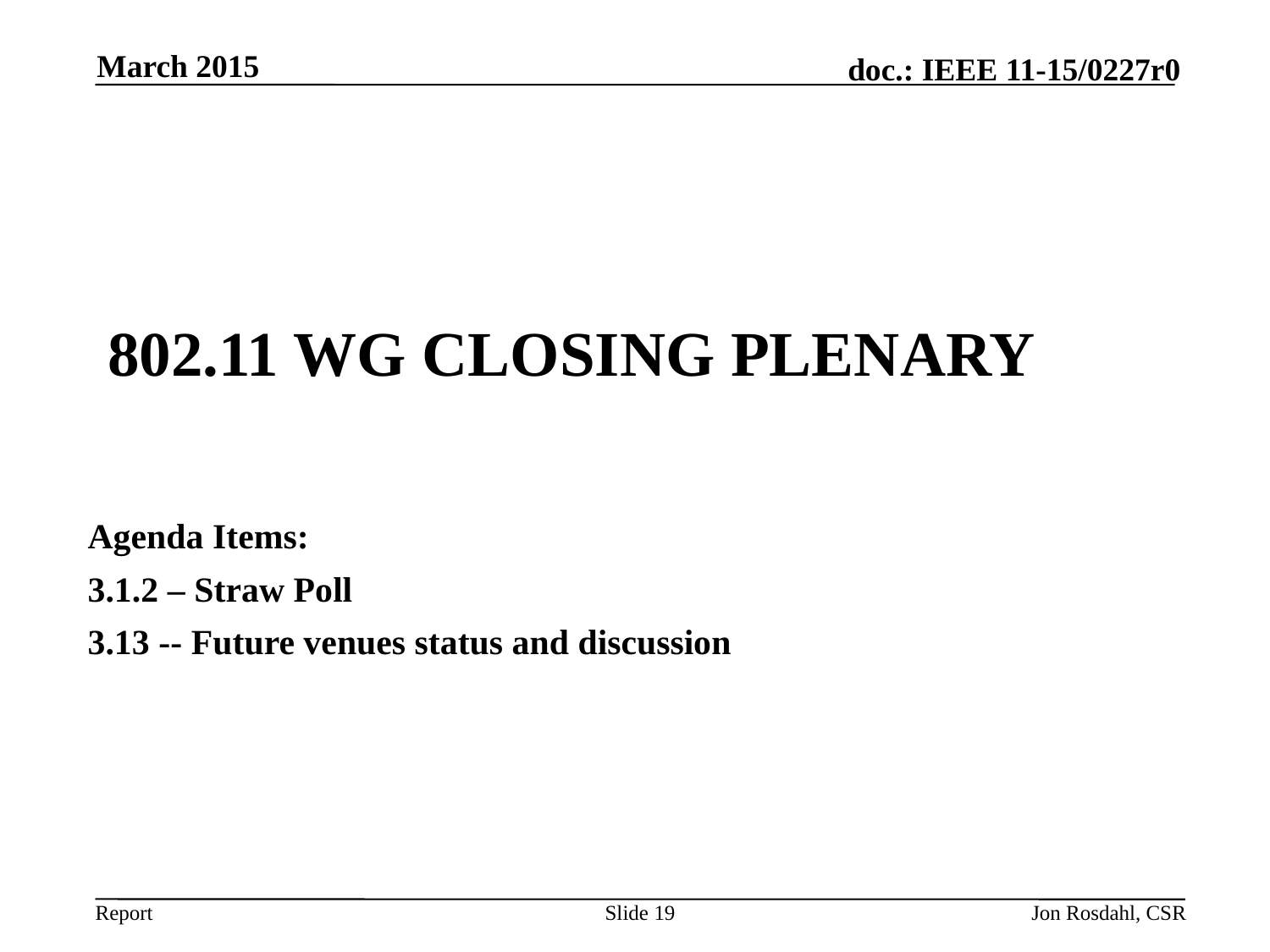

March 2015
# 802.11 WG Closing Plenary
Agenda Items:
3.1.2 – Straw Poll
3.13 -- Future venues status and discussion

Slide 19
Jon Rosdahl, CSR